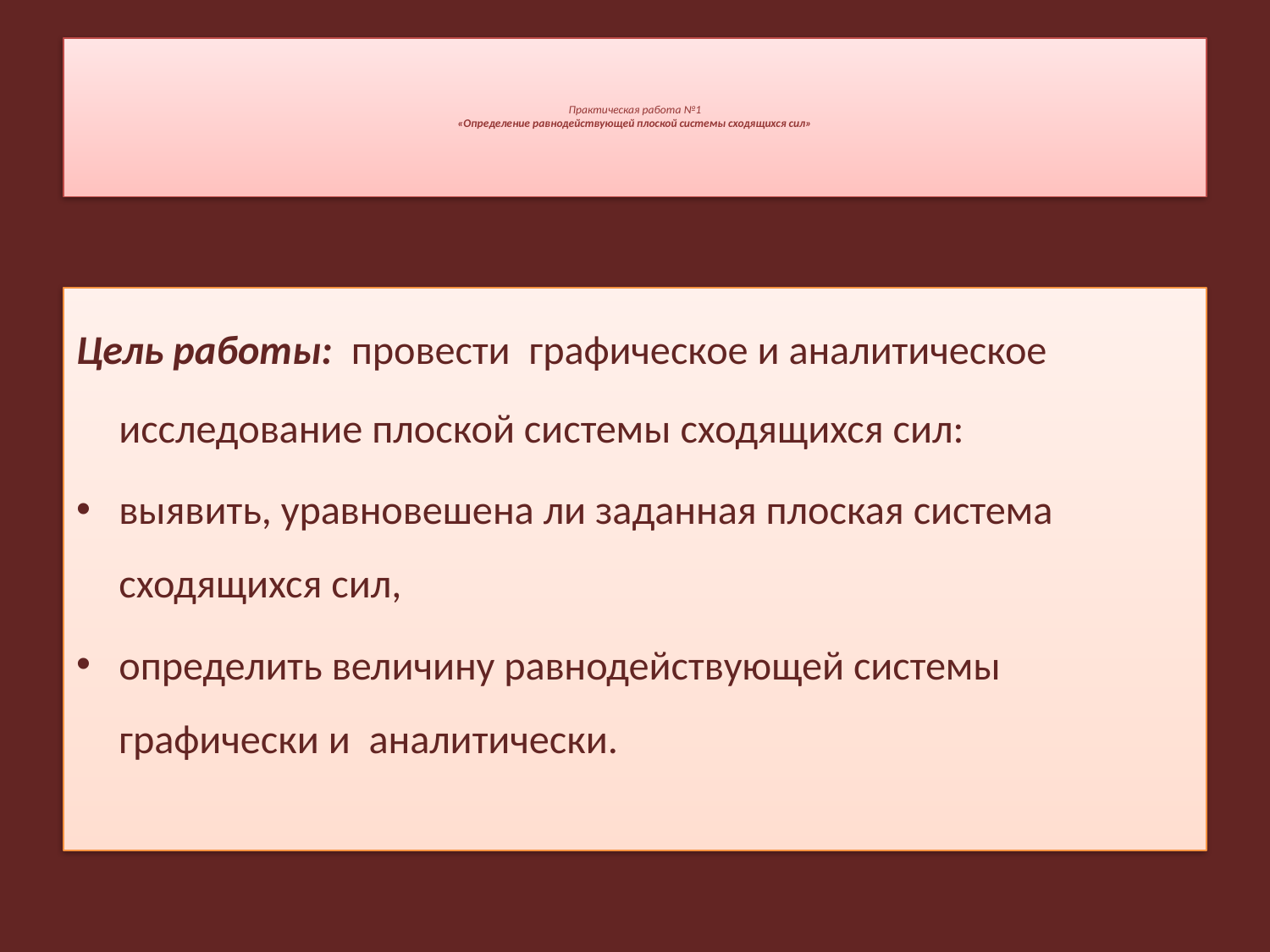

# Практическая работа №1 «Определение равнодействующей плоской системы сходящихся сил»
Цель работы:  провести  графическое и аналитическое исследование плоской системы сходящихся сил:
выявить, уравновешена ли заданная плоская система сходящихся сил,
определить величину равнодействующей системы графически и  аналитически.